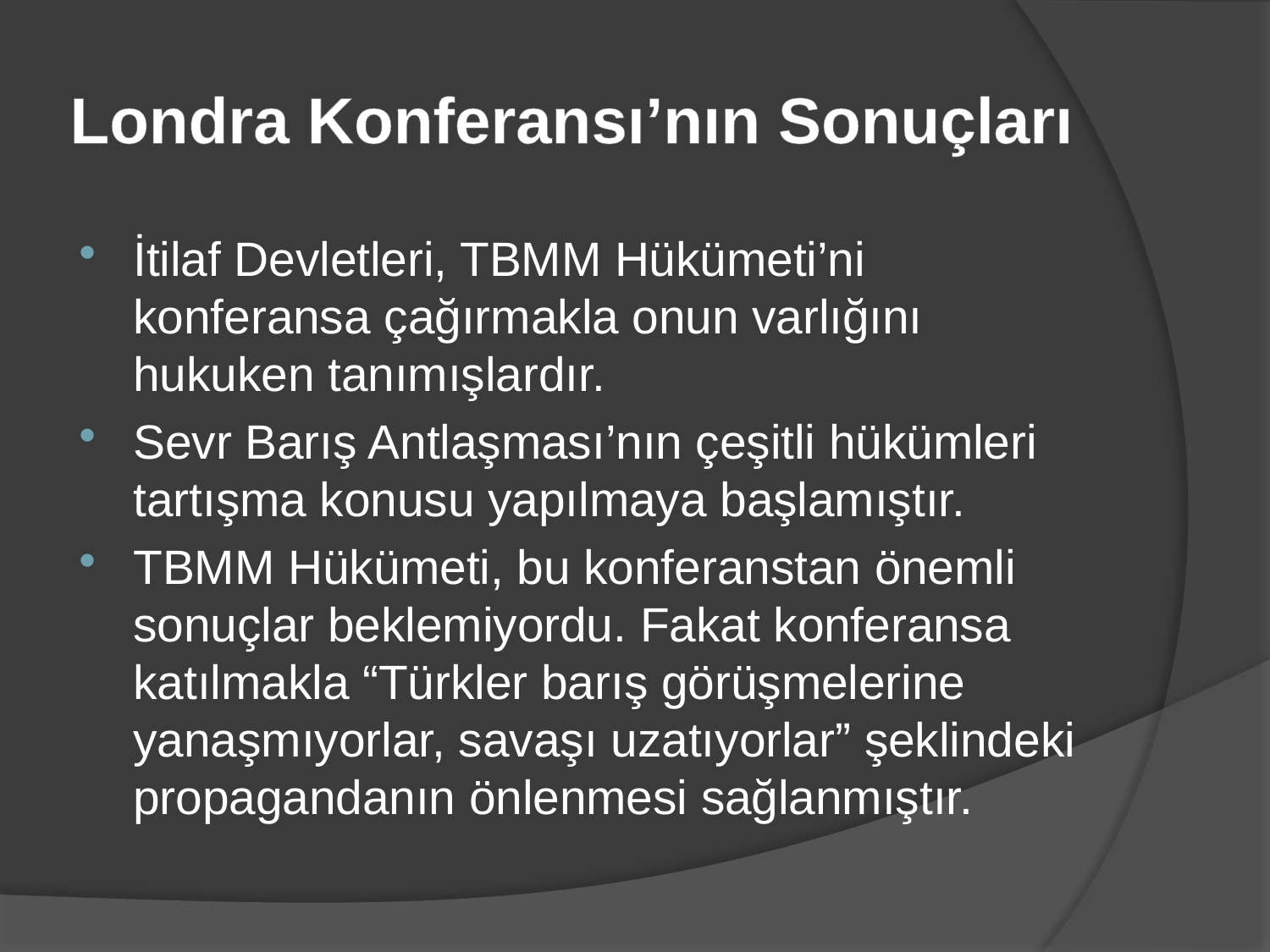

# Londra Konferansı’nın Sonuçları
İtilaf Devletleri, TBMM Hükümeti’ni konferansa çağırmakla onun varlığını hukuken tanımışlardır.
Sevr Barış Antlaşması’nın çeşitli hükümleri tartışma konusu yapılmaya başlamıştır.
TBMM Hükümeti, bu konferanstan önemli sonuçlar beklemiyordu. Fakat konferansa katılmakla “Türkler barış görüşmelerine yanaşmıyorlar, savaşı uzatıyorlar” şeklindeki propagandanın önlenmesi sağlanmıştır.